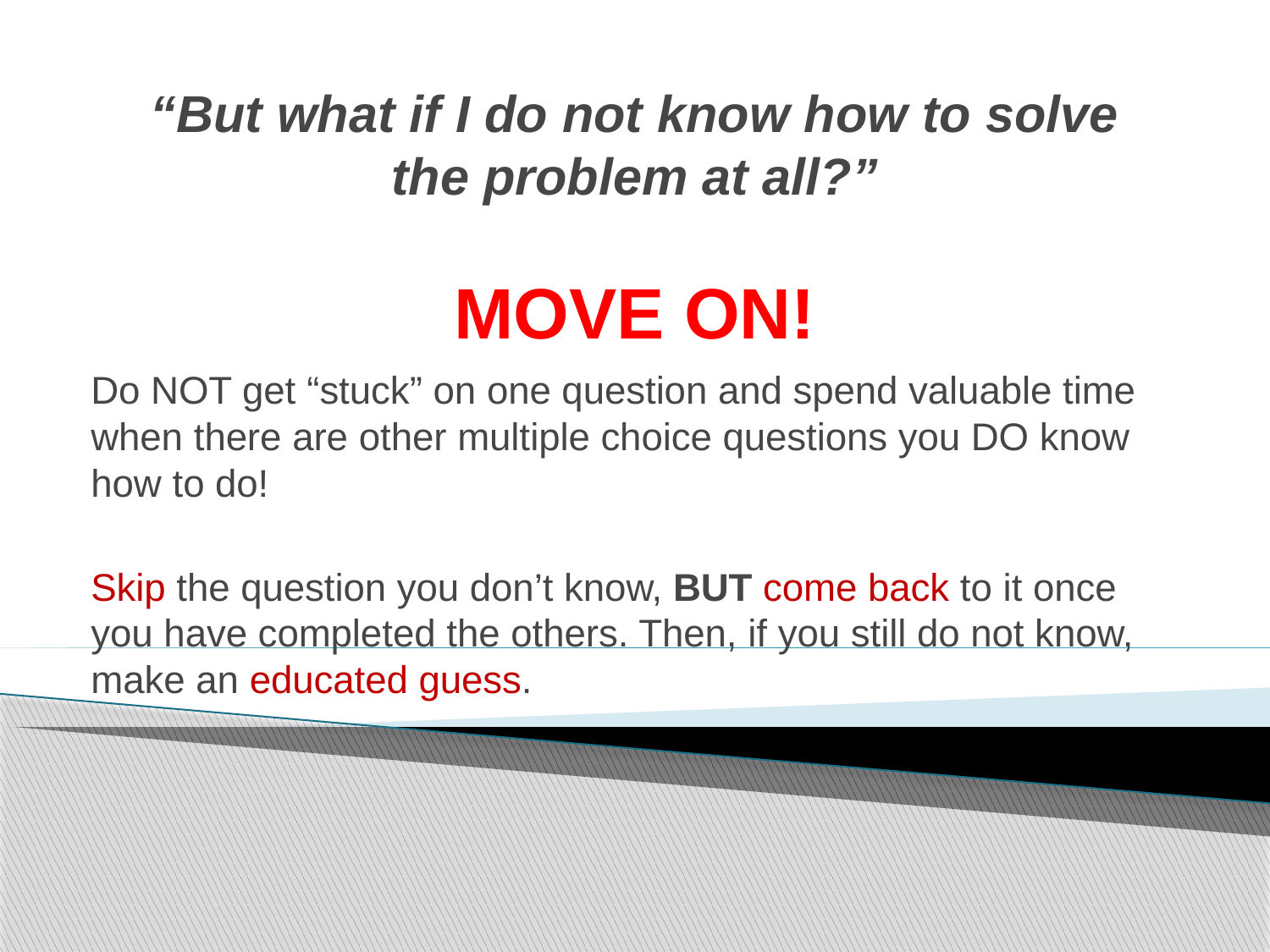

# “But what if I do not know how to solve the problem at all?” MOVE ON!
Do NOT get “stuck” on one question and spend valuable time when there are other multiple choice questions you DO know how to do!

Skip the question you don’t know, BUT come back to it once you have completed the others. Then, if you still do not know, make an educated guess.